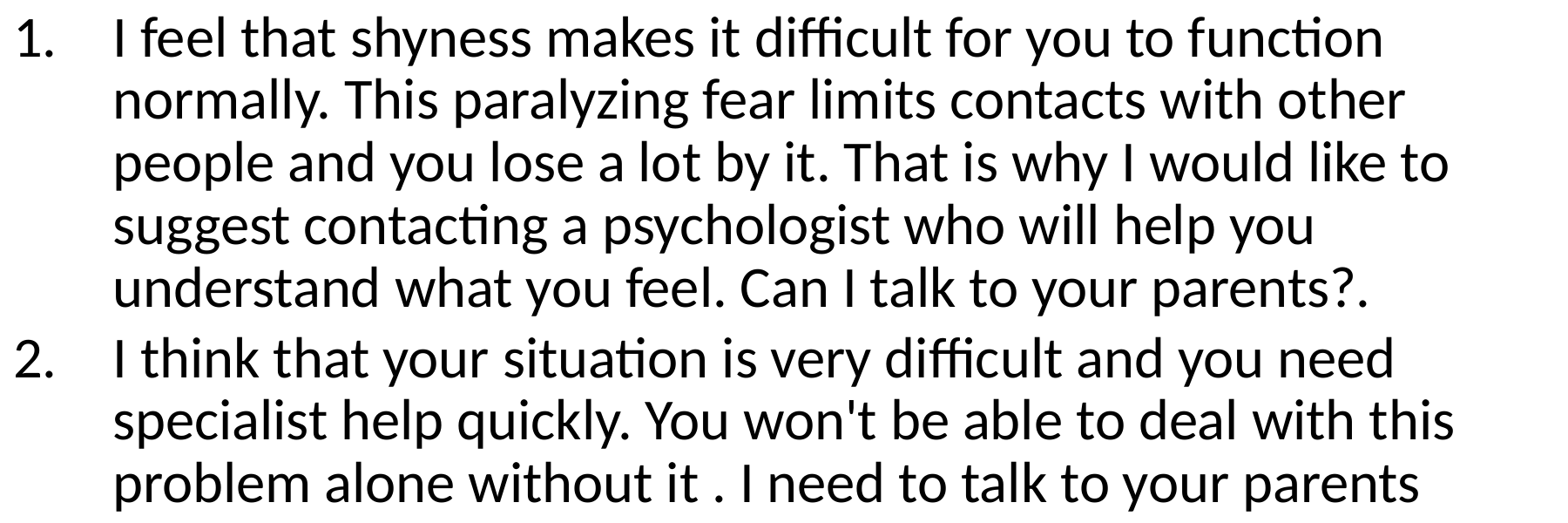

I feel that shyness makes it difficult for you to function normally. This paralyzing fear limits contacts with other people and you lose a lot by it. That is why I would like to suggest contacting a psychologist who will help you understand what you feel. Can I talk to your parents?.
I think that your situation is very difficult and you need specialist help quickly. You won't be able to deal with this problem alone without it . I need to talk to your parents